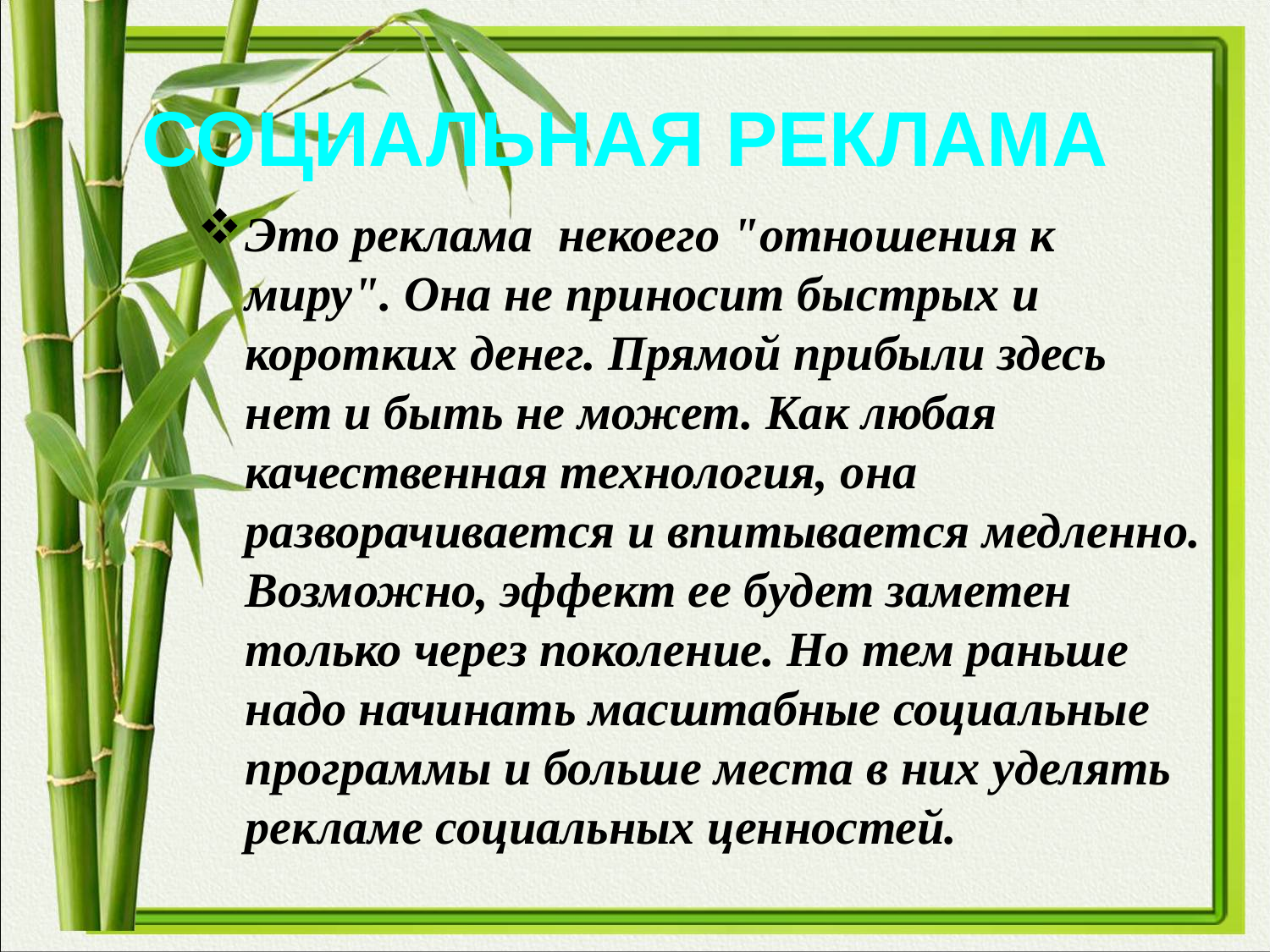

# Социальная реклама
Это реклама  некоего "отношения к миру". Она не приносит быстрых и коротких денег. Прямой прибыли здесь нет и быть не может. Как любая качественная технология, она разворачивается и впитывается медленно. Возможно, эффект ее будет заметен только через поколение. Но тем раньше надо начинать масштабные социальные программы и больше места в них уделять рекламе социальных ценностей.